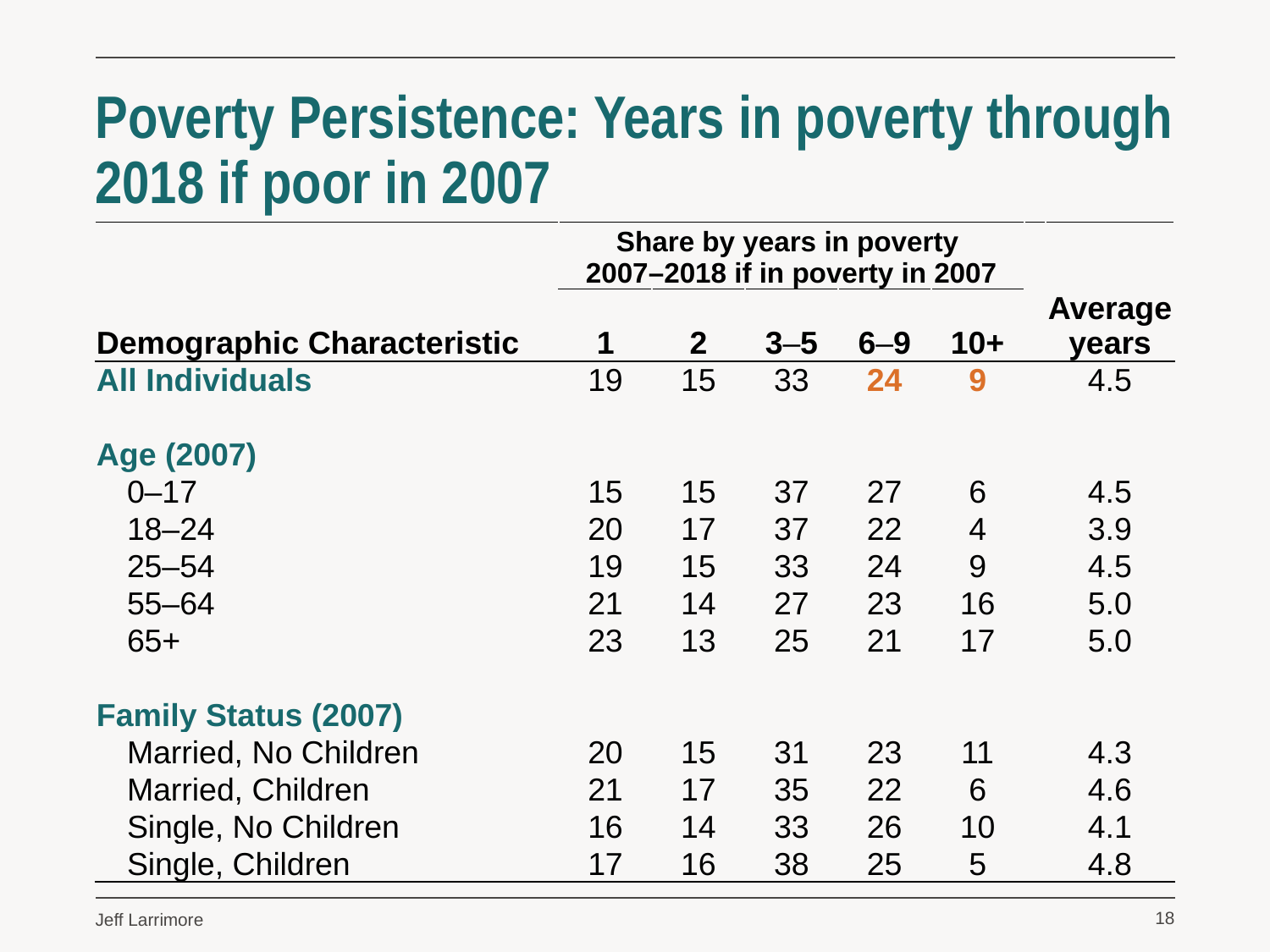

# Poverty Persistence: Years in poverty through 2018 if poor in 2007
|  | Share by years in poverty 2007–2018 if in poverty in 2007 |  |  |  |  |  | Average years |
| --- | --- | --- | --- | --- | --- | --- | --- |
| Demographic Characteristic | 1 | 2 | 3–5 | 6–9 | 10+ |  |  |
| All Individuals | 19 | 15 | 33 | 24 | 9 |  | 4.5 |
|  |  |  |  |  |  |  |  |
| Age (2007) |  |  |  |  |  |  |  |
| 0–17 | 15 | 15 | 37 | 27 | 6 |  | 4.5 |
| 18–24 | 20 | 17 | 37 | 22 | 4 |  | 3.9 |
| 25–54 | 19 | 15 | 33 | 24 | 9 |  | 4.5 |
| 55–64 | 21 | 14 | 27 | 23 | 16 |  | 5.0 |
| 65+ | 23 | 13 | 25 | 21 | 17 |  | 5.0 |
|  |  |  |  |  |  |  |  |
| Family Status (2007) |  |  |  |  |  |  |  |
| Married, No Children | 20 | 15 | 31 | 23 | 11 |  | 4.3 |
| Married, Children | 21 | 17 | 35 | 22 | 6 |  | 4.6 |
| Single, No Children | 16 | 14 | 33 | 26 | 10 |  | 4.1 |
| Single, Children | 17 | 16 | 38 | 25 | 5 |  | 4.8 |